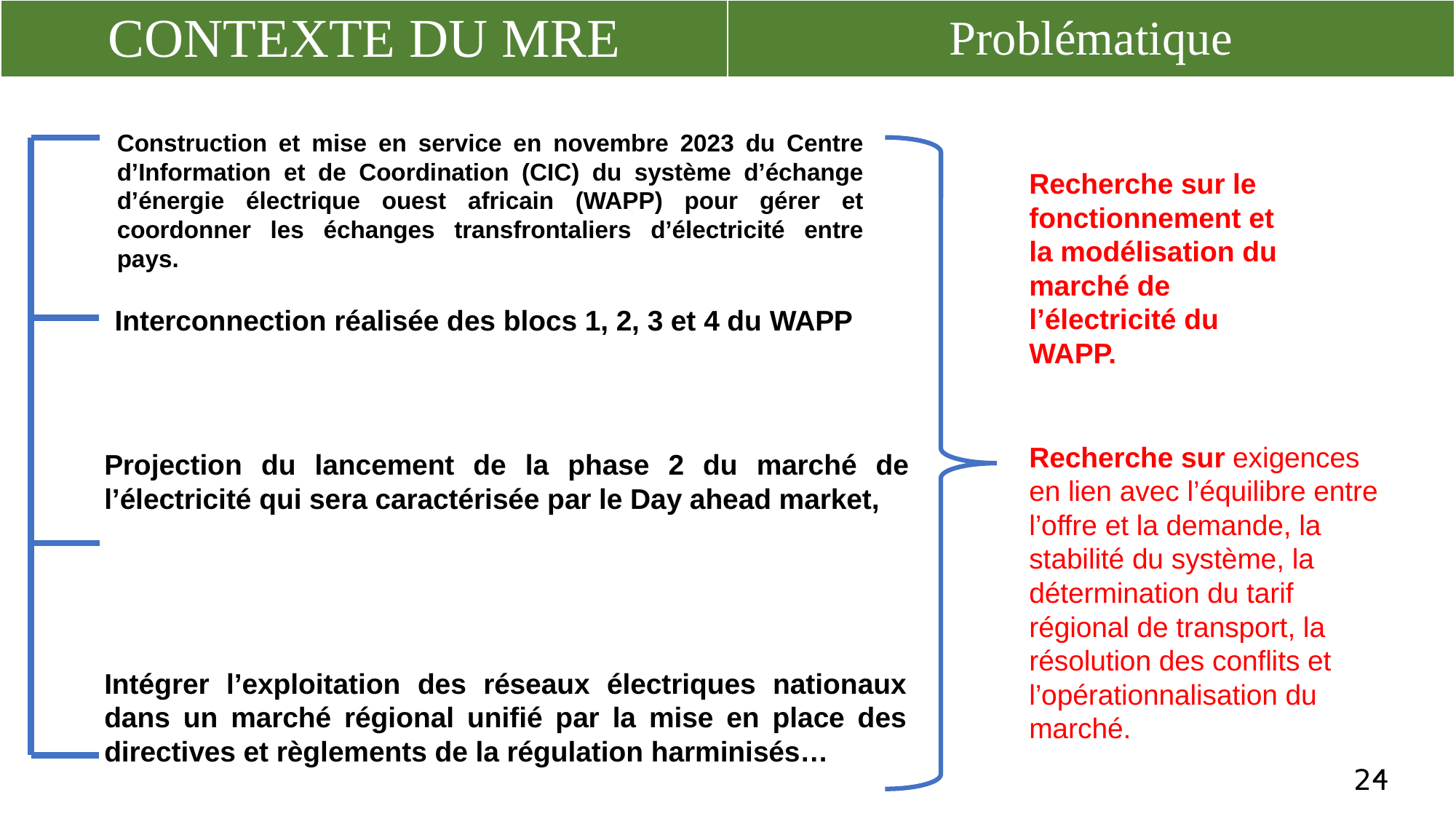

| CONTEXTE DU MRE | Problématique |
| --- | --- |
Construction et mise en service en novembre 2023 du Centre d’Information et de Coordination (CIC) du système d’échange d’énergie électrique ouest africain (WAPP) pour gérer et coordonner les échanges transfrontaliers d’électricité entre pays.

Recherche sur le fonctionnement et la modélisation du marché de l’électricité du WAPP.
 Interconnection réalisée des blocs 1, 2, 3 et 4 du WAPP
Recherche sur exigences en lien avec l’équilibre entre l’offre et la demande, la stabilité du système, la détermination du tarif régional de transport, la résolution des conflits et l’opérationnalisation du marché.
Projection du lancement de la phase 2 du marché de l’électricité qui sera caractérisée par le Day ahead market,

Intégrer l’exploitation des réseaux électriques nationaux dans un marché régional unifié par la mise en place des directives et règlements de la régulation harminisés…
24